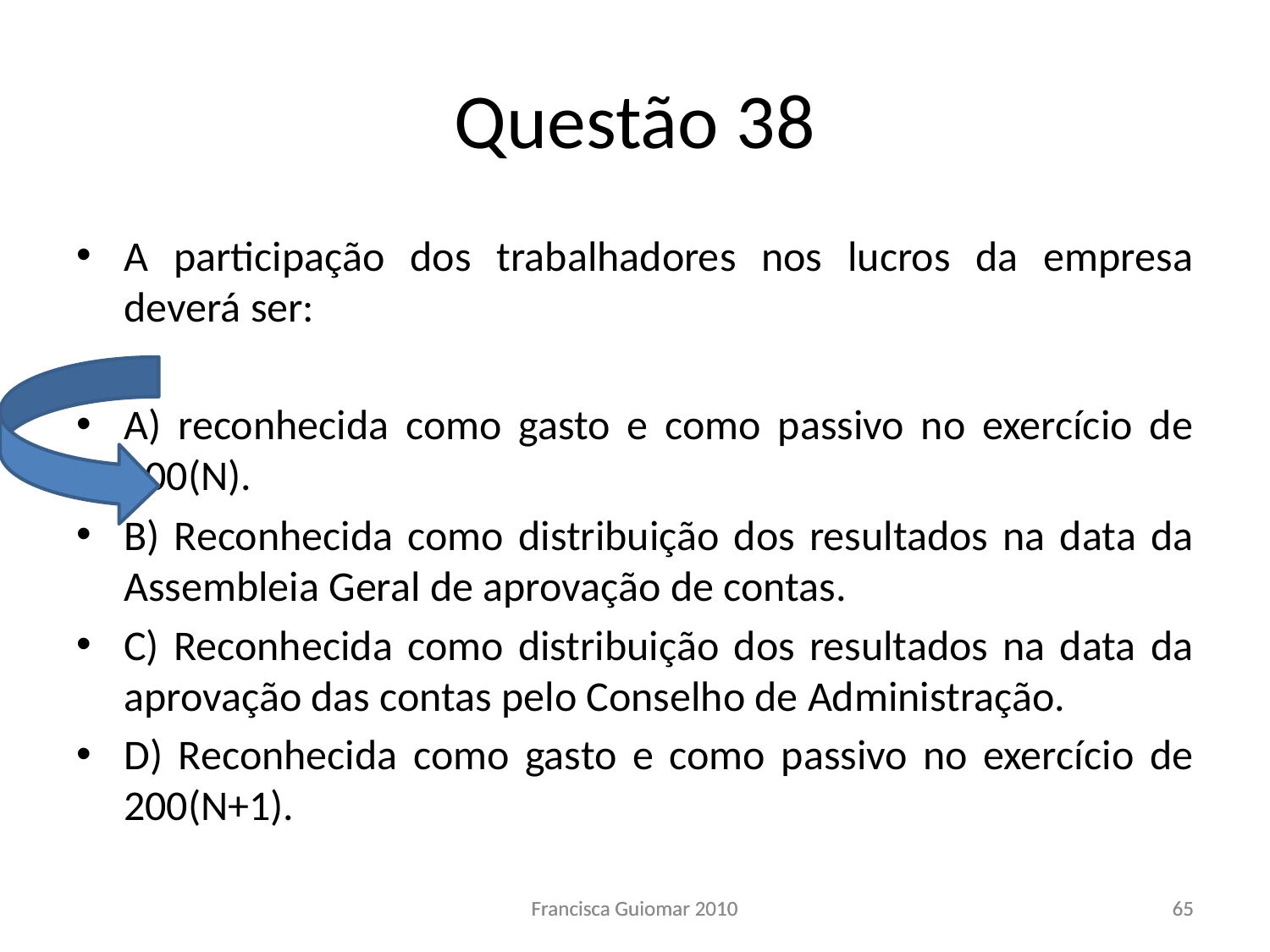

# Questão 38
A participação dos trabalhadores nos lucros da empresa deverá ser:

A) reconhecida como gasto e como passivo no exercício de 200(N).
B) Reconhecida como distribuição dos resultados na data da Assembleia Geral de aprovação de contas.
C) Reconhecida como distribuição dos resultados na data da aprovação das contas pelo Conselho de Administração.
D) Reconhecida como gasto e como passivo no exercício de 200(N+1).

Francisca Guiomar 2010
Francisca Guiomar 2010
65
65